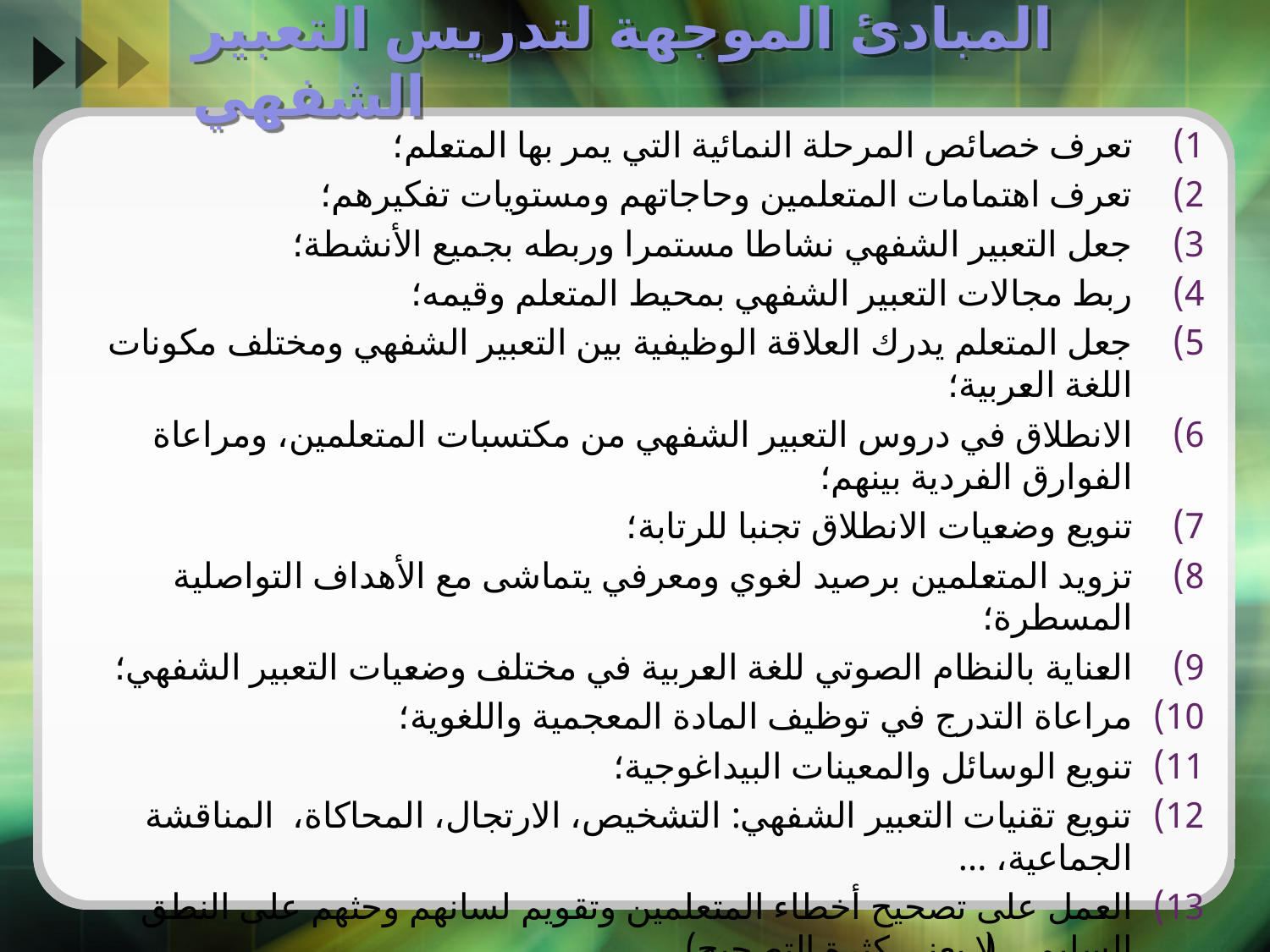

# المبادئ الموجهة لتدريس التعبير الشفهي
تعرف خصائص المرحلة النمائية التي يمر بها المتعلم؛
تعرف اهتمامات المتعلمين وحاجاتهم ومستويات تفكيرهم؛
جعل التعبير الشفهي نشاطا مستمرا وربطه بجميع الأنشطة؛
ربط مجالات التعبير الشفهي بمحيط المتعلم وقيمه؛
جعل المتعلم يدرك العلاقة الوظيفية بين التعبير الشفهي ومختلف مكونات اللغة العربية؛
الانطلاق في دروس التعبير الشفهي من مكتسبات المتعلمين، ومراعاة الفوارق الفردية بينهم؛
تنويع وضعيات الانطلاق تجنبا للرتابة؛
تزويد المتعلمين برصيد لغوي ومعرفي يتماشى مع الأهداف التواصلية المسطرة؛
العناية بالنظام الصوتي للغة العربية في مختلف وضعيات التعبير الشفهي؛
مراعاة التدرج في توظيف المادة المعجمية واللغوية؛
تنويع الوسائل والمعينات البيداغوجية؛
تنويع تقنيات التعبير الشفهي: التشخيص، الارتجال، المحاكاة،  المناقشة الجماعية، ...
العمل على تصحيح أخطاء المتعلمين وتقويم لسانهم وحثهم على النطق السليم  ( لا يعني كثرة التصحيح)
.......